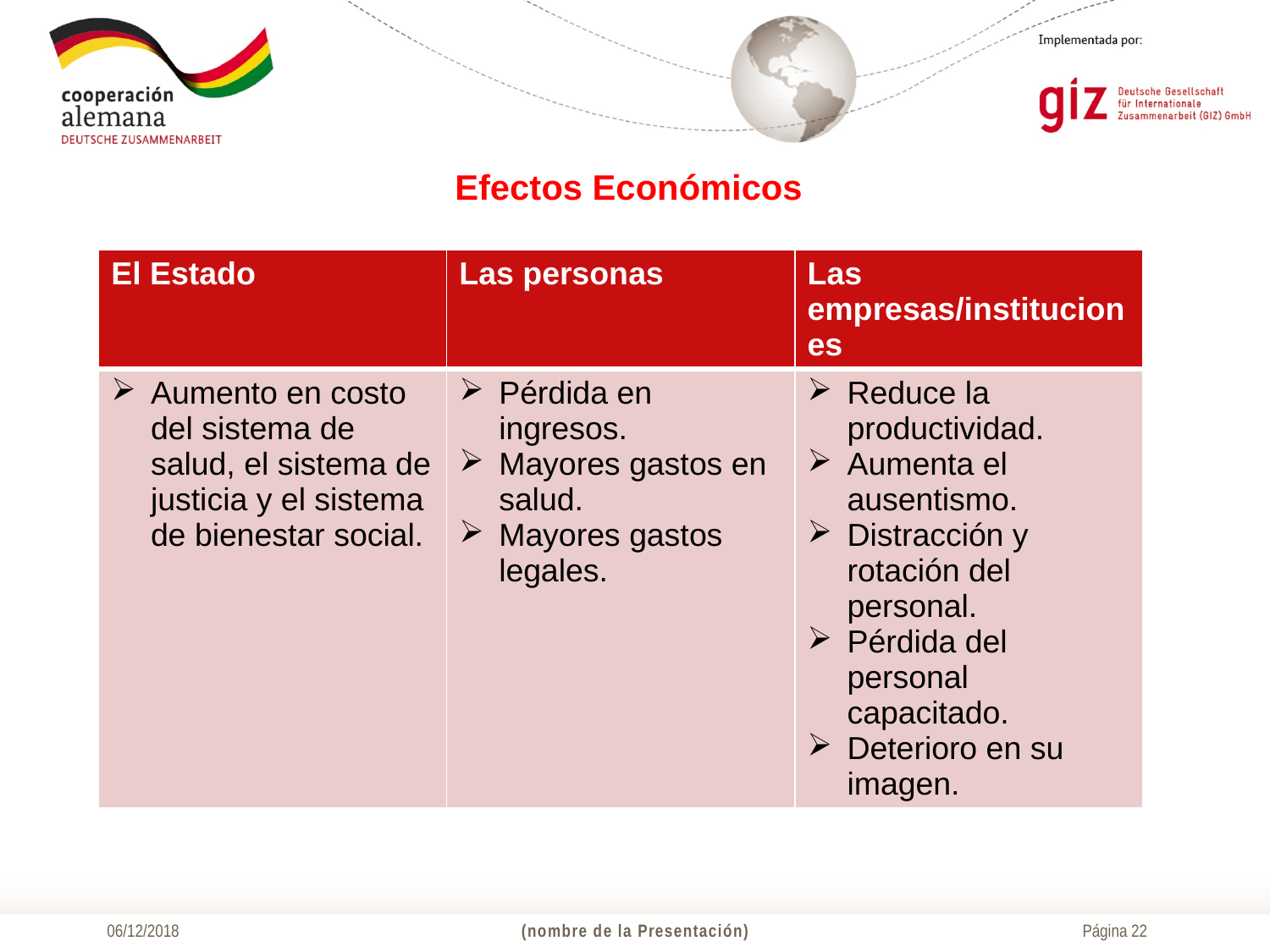

# Efectos Económicos
| El Estado | Las personas | Las empresas/instituciones |
| --- | --- | --- |
| Aumento en costo del sistema de salud, el sistema de justicia y el sistema de bienestar social. | Pérdida en ingresos. Mayores gastos en salud. Mayores gastos legales. | Reduce la productividad. Aumenta el ausentismo. Distracción y rotación del personal. Pérdida del personal capacitado. Deterioro en su imagen. |
06/12/2018
(nombre de la Presentación)